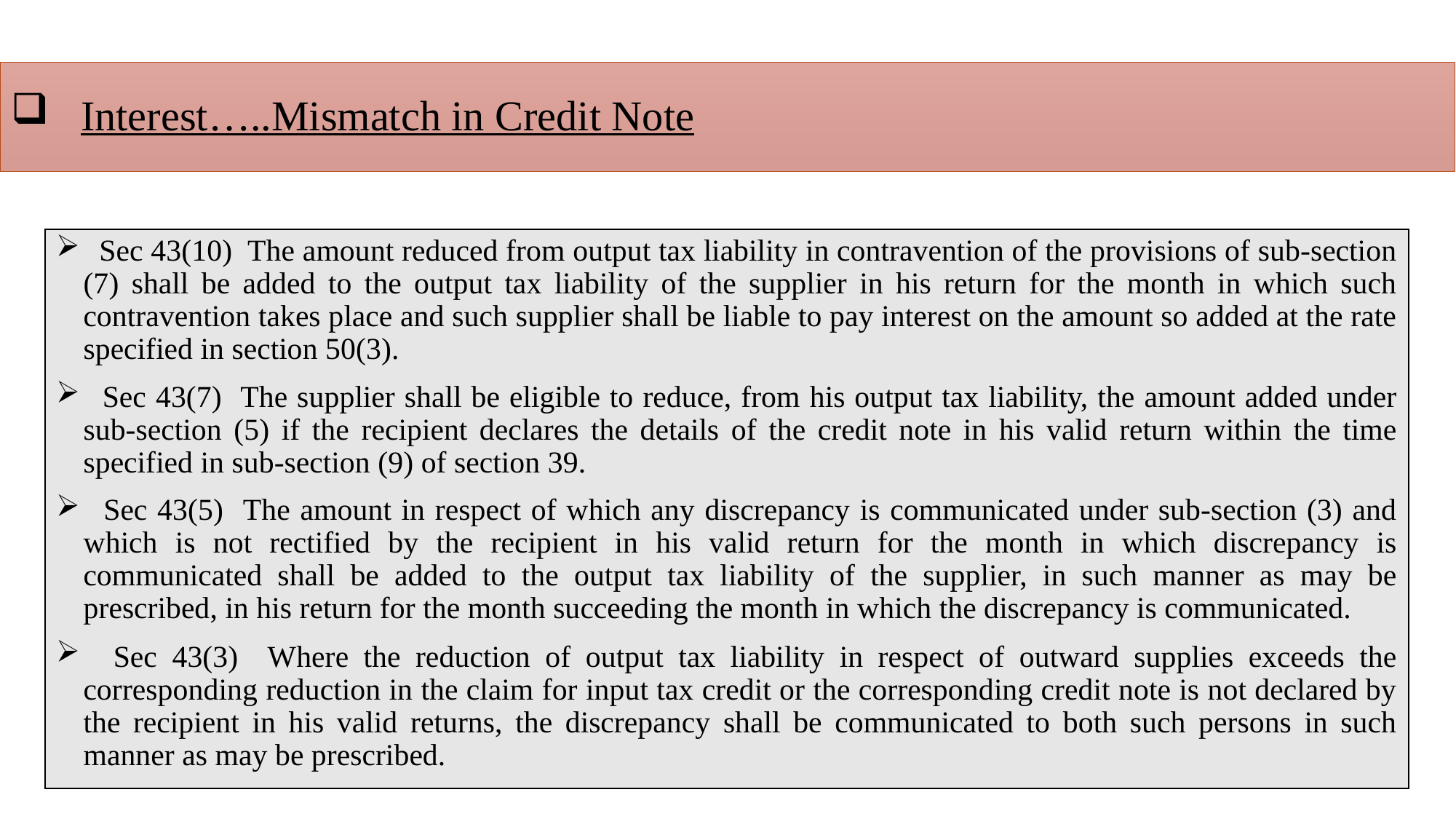

# Interest…..Mismatch in Credit Note
  Sec 43(10)  The amount reduced from output tax liability in contravention of the provisions of sub-section (7) shall be added to the output tax liability of the supplier in his return for the month in which such contravention takes place and such supplier shall be liable to pay interest on the amount so added at the rate specified in section 50(3).
  Sec 43(7)  The supplier shall be eligible to reduce, from his output tax liability, the amount added under sub-section (5) if the recipient declares the details of the credit note in his valid return within the time specified in sub-section (9) of section 39.
  Sec 43(5)  The amount in respect of which any discrepancy is communicated under sub-section (3) and which is not rectified by the recipient in his valid return for the month in which discrepancy is communicated shall be added to the output tax liability of the supplier, in such manner as may be prescribed, in his return for the month succeeding the month in which the discrepancy is communicated.
  Sec 43(3)  Where the reduction of output tax liability in respect of outward supplies exceeds the corresponding reduction in the claim for input tax credit or the corresponding credit note is not declared by the recipient in his valid returns, the discrepancy shall be communicated to both such persons in such manner as may be prescribed.